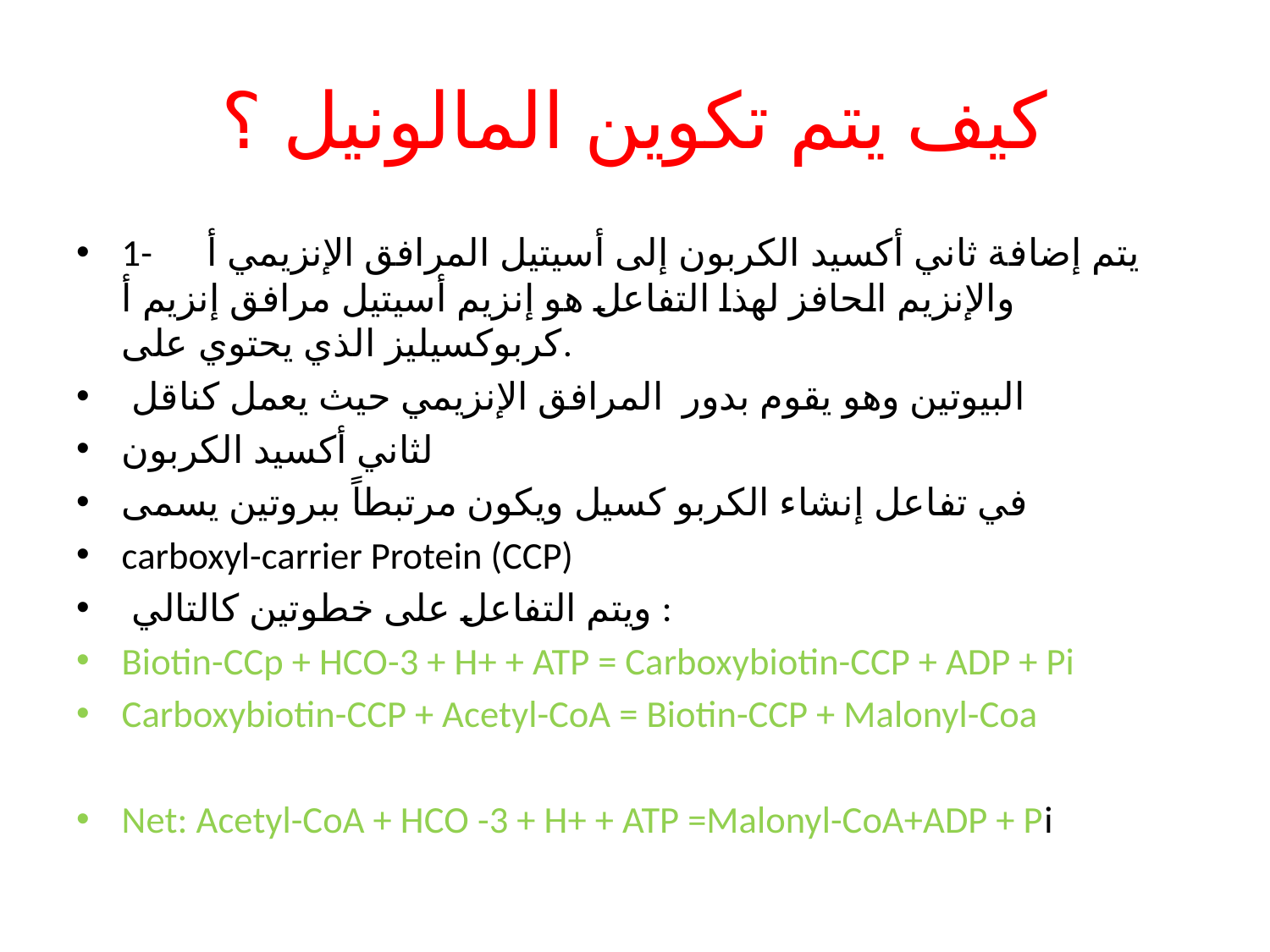

# كيف يتم تكوين المالونيل ؟
1-	يتم إضافة ثاني أكسيد الكربون إلى أسيتيل المرافق الإنزيمي أ والإنزيم الحافز لهذا التفاعل هو إنزيم أسيتيل مرافق إنزيم أ كربوكسيليز الذي يحتوي على.
 البيوتين وهو يقوم بدور  المرافق الإنزيمي حيث يعمل كناقل
لثاني أكسيد الكربون
في تفاعل إنشاء الكربو كسيل ويكون مرتبطاً ببروتين يسمى
carboxyl-carrier Protein (CCP)
 ويتم التفاعل على خطوتين كالتالي :
Biotin-CCp + HCO-3 + H+ + ATP = Carboxybiotin-CCP + ADP + Pi
Carboxybiotin-CCP + Acetyl-CoA = Biotin-CCP + Malonyl-Coa

Net: Acetyl-CoA + HCO -3 + H+ + ATP =Malonyl-CoA+ADP + Pi